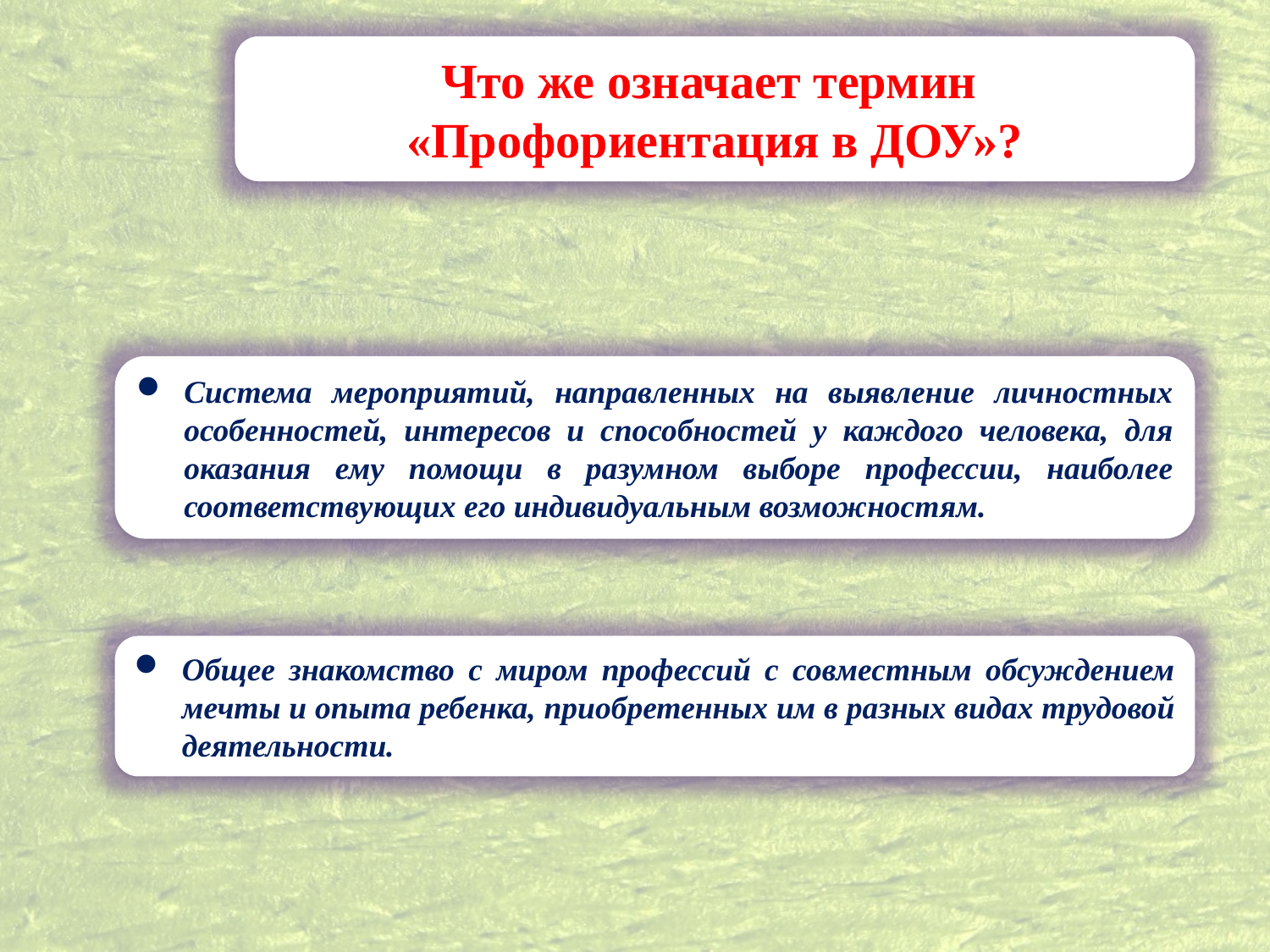

Что же означает термин
«Профориентация в ДОУ»?
Система мероприятий, направленных на выявление личностных особенностей, интересов и способностей у каждого человека, для оказания ему помощи в разумном выборе профессии, наиболее соответствующих его индивидуальным возможностям.
Общее знакомство с миром профессий с совместным обсуждением мечты и опыта ребенка, приобретенных им в разных видах трудовой деятельности.